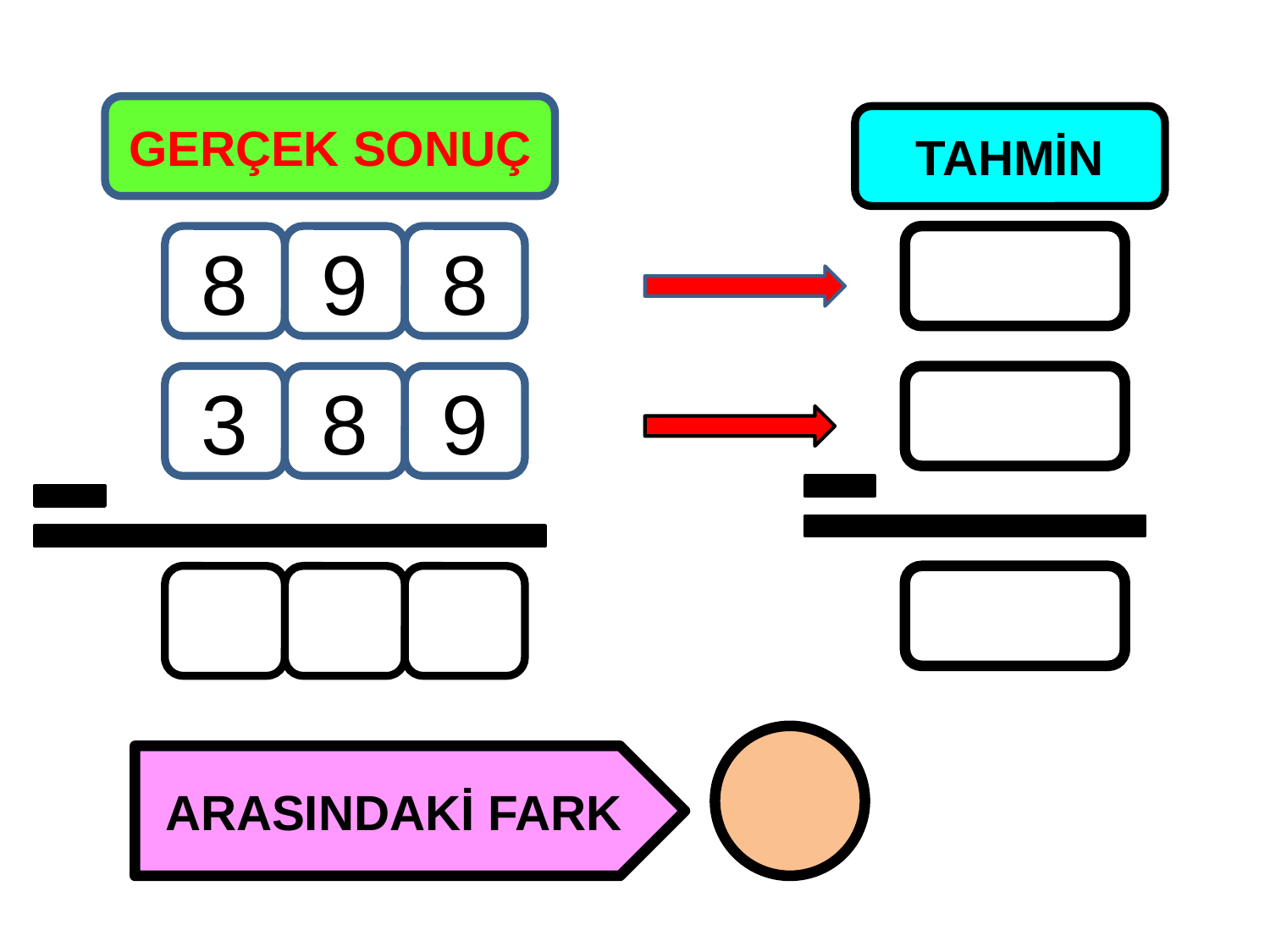

GERÇEK SONUÇ
TAHMİN
8
9
8

3
8
9

ARASINDAKİ FARK